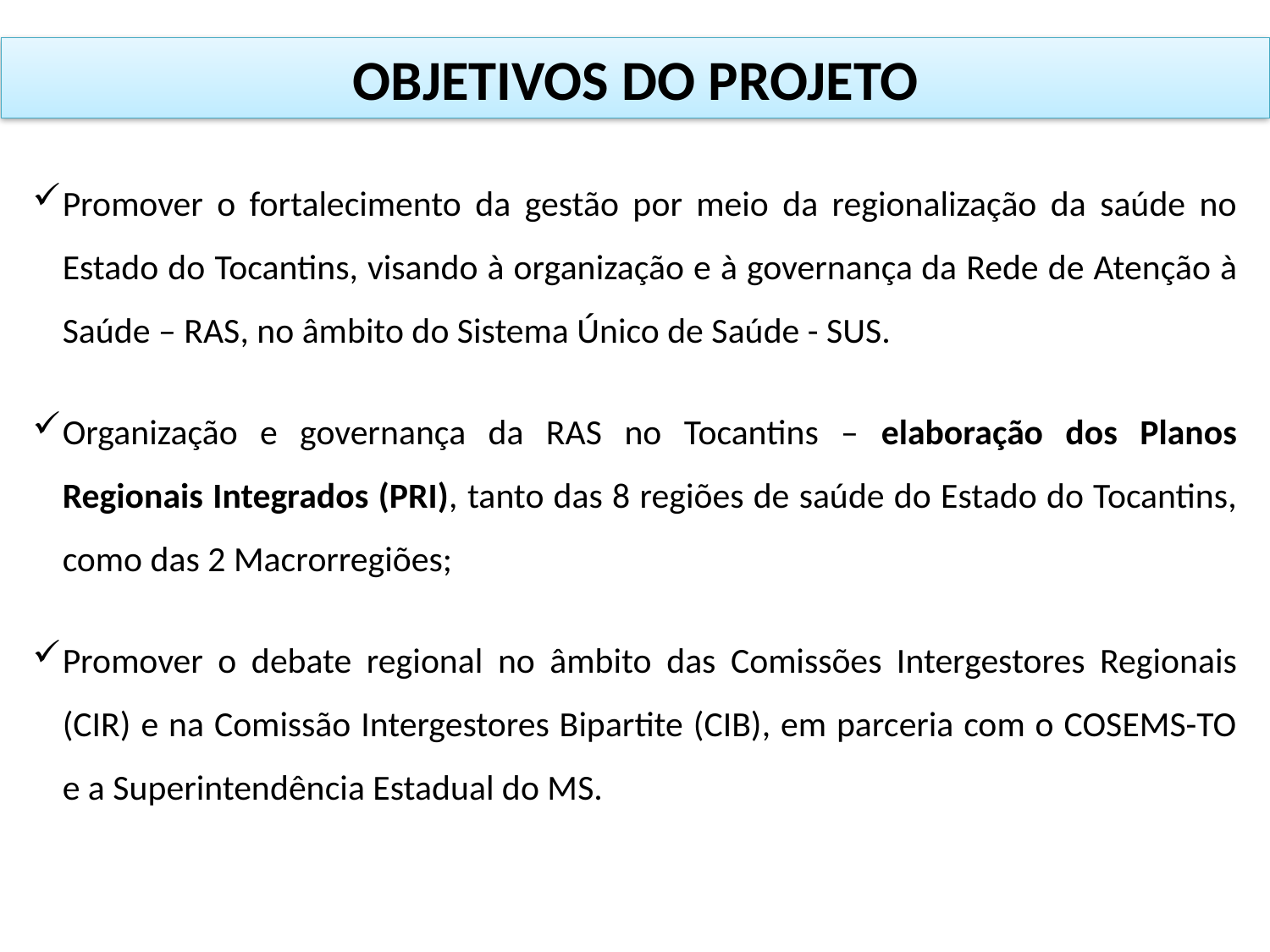

OBJETIVOS DO PROJETO
Promover o fortalecimento da gestão por meio da regionalização da saúde no Estado do Tocantins, visando à organização e à governança da Rede de Atenção à Saúde – RAS, no âmbito do Sistema Único de Saúde - SUS.

Organização e governança da RAS no Tocantins – elaboração dos Planos Regionais Integrados (PRI), tanto das 8 regiões de saúde do Estado do Tocantins, como das 2 Macrorregiões;

Promover o debate regional no âmbito das Comissões Intergestores Regionais (CIR) e na Comissão Intergestores Bipartite (CIB), em parceria com o COSEMS-TO e a Superintendência Estadual do MS.